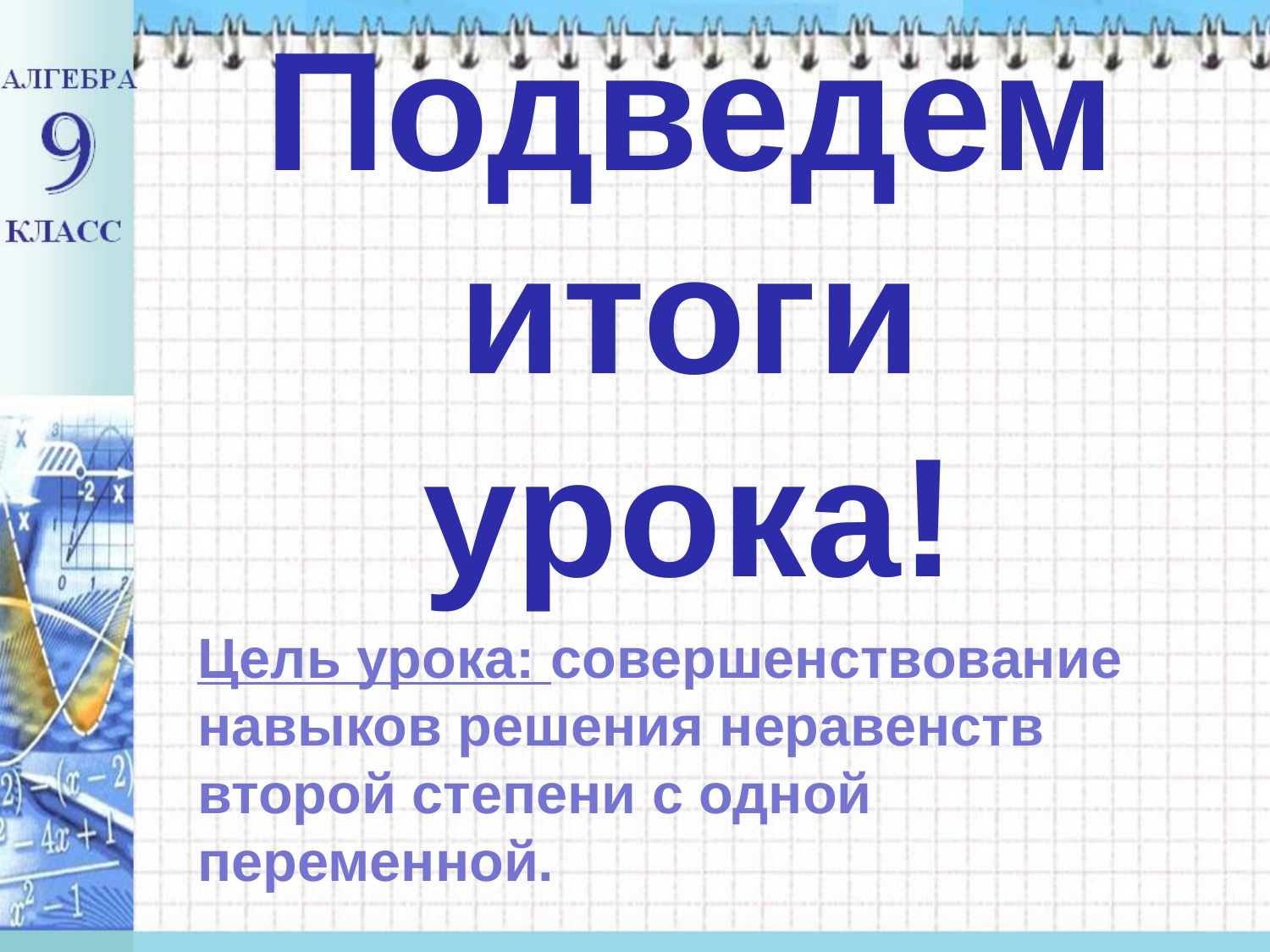

# Подведем итоги урока!
Цель урока: совершенствование навыков решения неравенств второй степени с одной переменной.